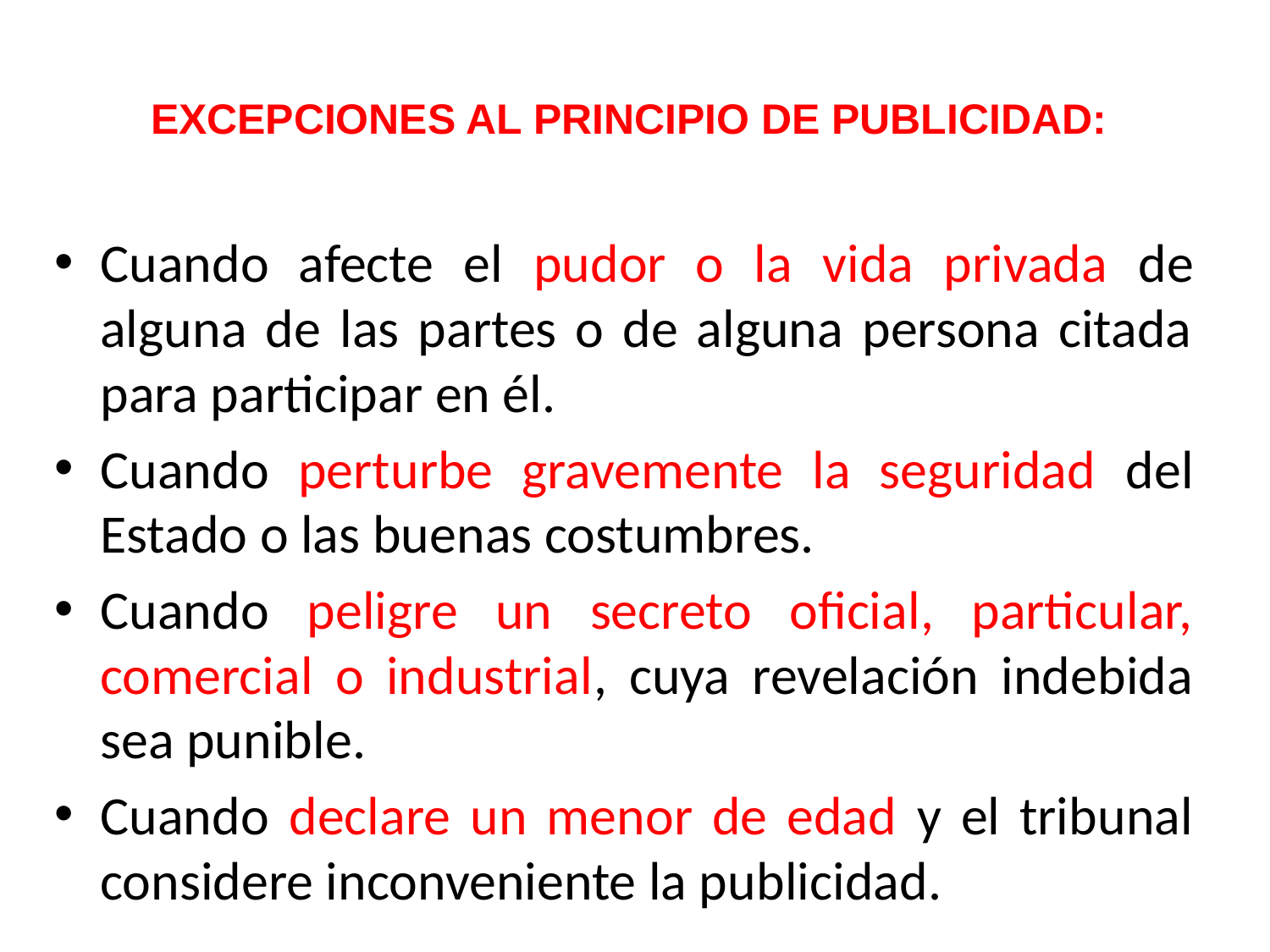

# EXCEPCIONES AL PRINCIPIO DE PUBLICIDAD:
Cuando afecte el pudor o la vida privada de alguna de las partes o de alguna persona citada para participar en él.
Cuando perturbe gravemente la seguridad del Estado o las buenas costumbres.
Cuando peligre un secreto oficial, particular, comercial o industrial, cuya revelación indebida sea punible.
Cuando declare un menor de edad y el tribunal considere inconveniente la publicidad.